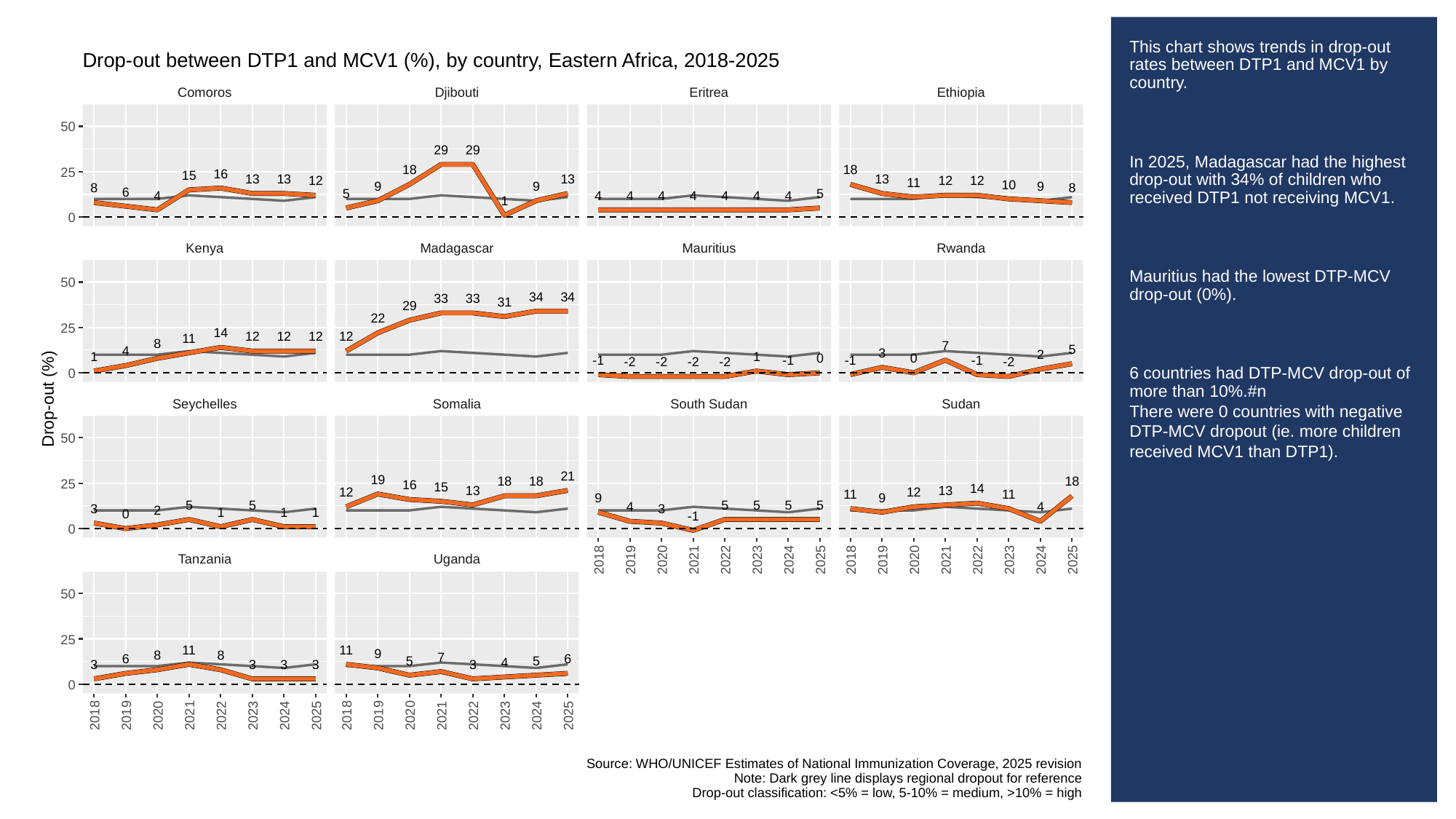

# This chart shows trends in drop-out rates between DTP1 and MCV1 by country.

In 2025, Madagascar had the highest drop-out with 34% of children who received DTP1 not receiving MCV1.

Mauritius had the lowest DTP-MCV drop-out (0%).

6 countries had DTP-MCV drop-out of more than 10%.#n
There were 0 countries with negative DTP-MCV dropout (ie. more children received MCV1 than DTP1).

Drop-out between DTP1 and MCV1 (%), by country, Eastern Africa, 2018-2025
Comoros
Djibouti
Eritrea
Ethiopia

50

29
29

18
18
25
16
15

13
13
13
13
12
12
12
11
10
9
9
9
8
8

6

5
5
4
4
4
4
4
4
4
4

1

0

Kenya
Madagascar
Mauritius
Rwanda

50

34
34
33
33
31
29

22
25

14
12
12
12
12
11
8
7
5
4

3
2

1
1
0
0
-1
-1
-1
-1
-2
-2
-2
-2
-2

0

Drop-out (%)
Seychelles
Somalia
South Sudan
Sudan

50

21
19
18
18
18
25
16
15

14
13
13
12
12
11
11

9
9

5
5
5
5
5
5
4
4
3
3
2

1
1
1
0
-1

0

Tanzania
Uganda
2018
2019
2020
2021
2022
2023
2024
2025
2018
2019
2020
2021
2022
2023
2024
2025

50

25

11
11
9
8
8
7
6
6
5
5
4
3
3
3
3
3

0

2018
2019
2020
2021
2022
2023
2024
2025
2018
2019
2020
2021
2022
2023
2024
2025
Source: WHO/UNICEF Estimates of National Immunization Coverage, 2025 revision
Note: Dark grey line displays regional dropout for reference
Drop-out classification: <5% = low, 5-10% = medium, >10% = high